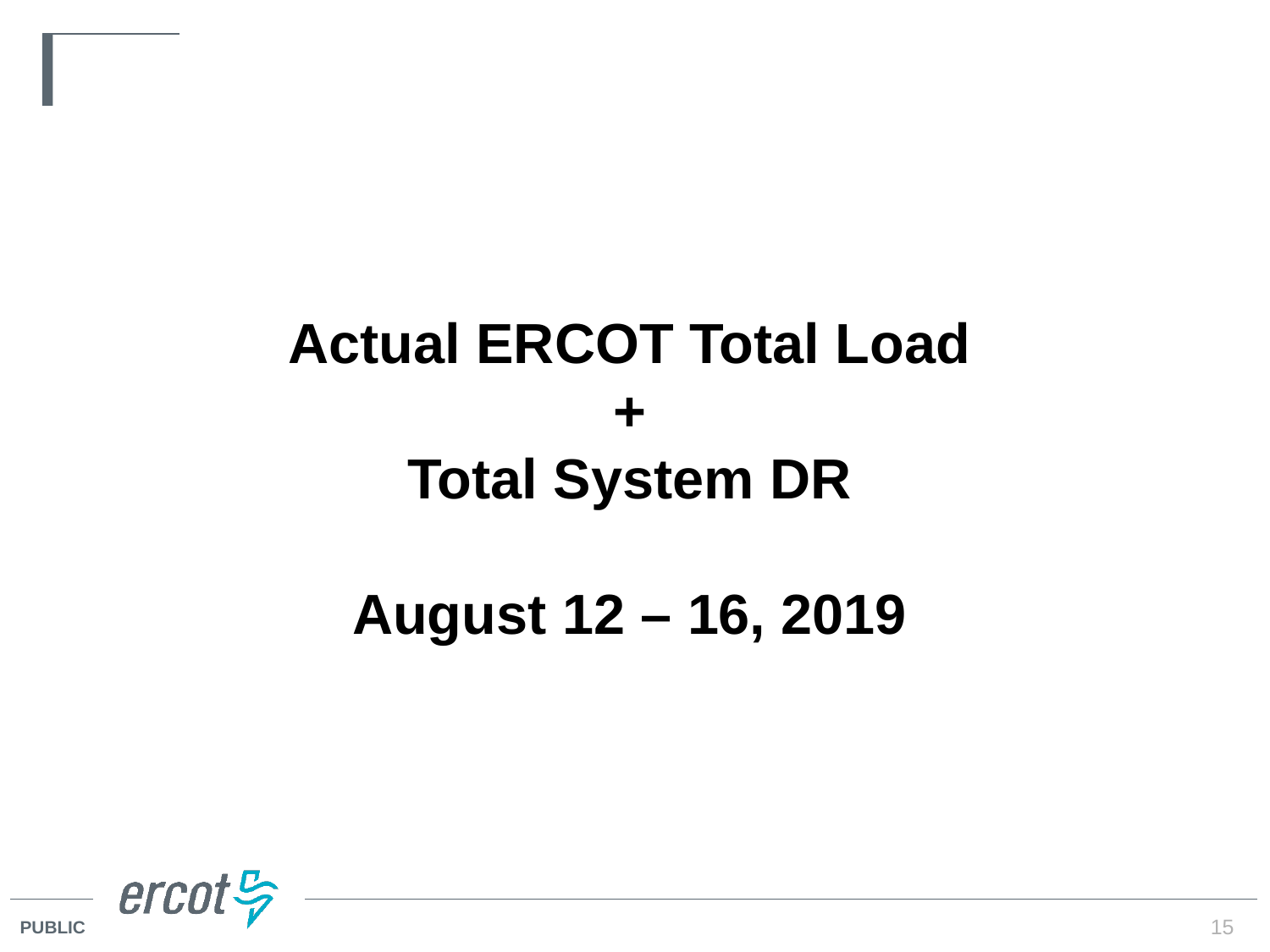

Actual ERCOT Total Load
+
Total System DR

August 12 – 16, 2019
15